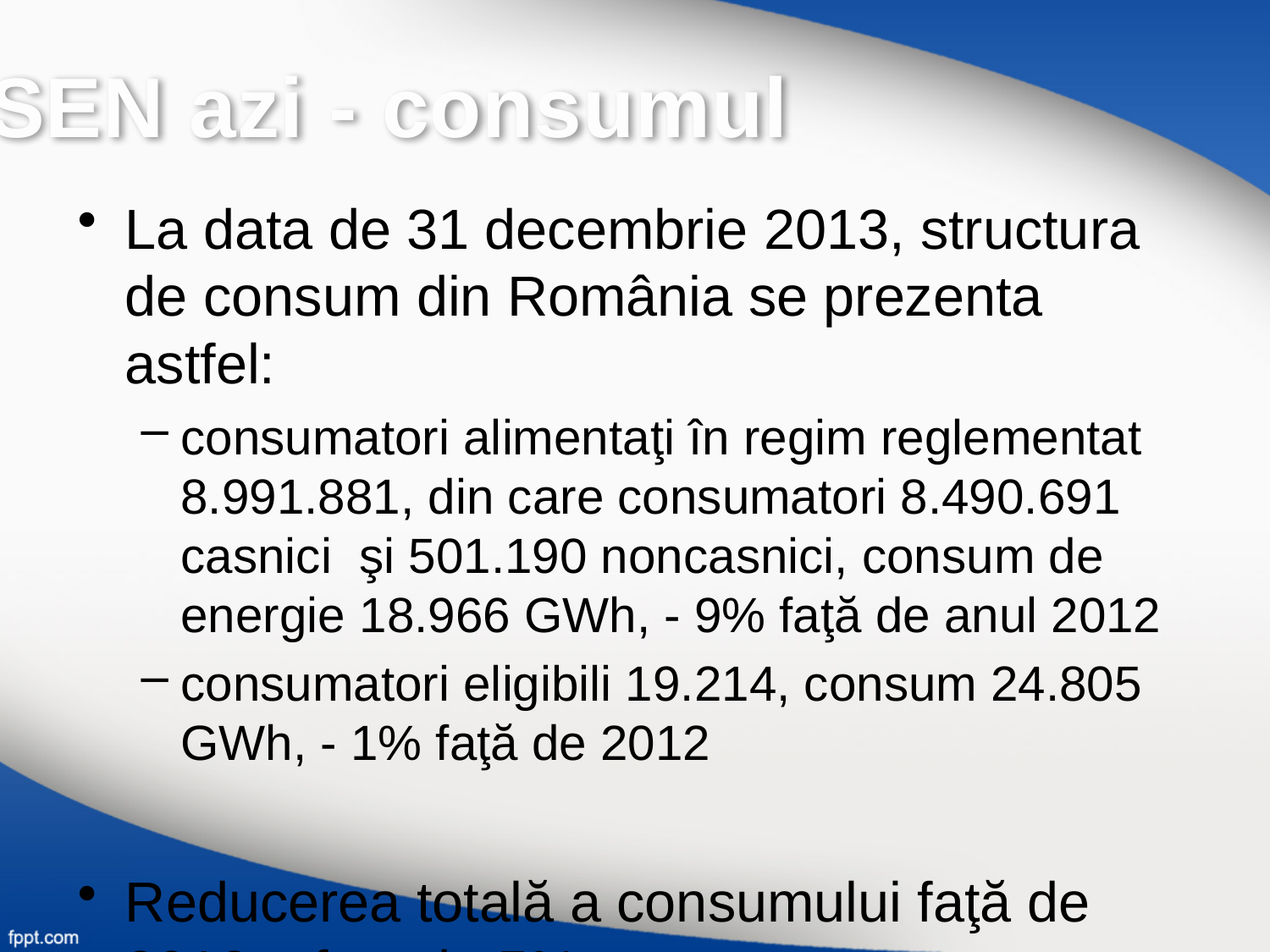

SEN azi - consumul
La data de 31 decembrie 2013, structura de consum din România se prezenta astfel:
consumatori alimentaţi în regim reglementat 8.991.881, din care consumatori 8.490.691 casnici  şi 501.190 noncasnici, consum de energie 18.966 GWh, - 9% faţă de anul 2012
consumatori eligibili 19.214, consum 24.805 GWh, - 1% faţă de 2012

Reducerea totală a consumului faţă de 2012 a fost de 5%.